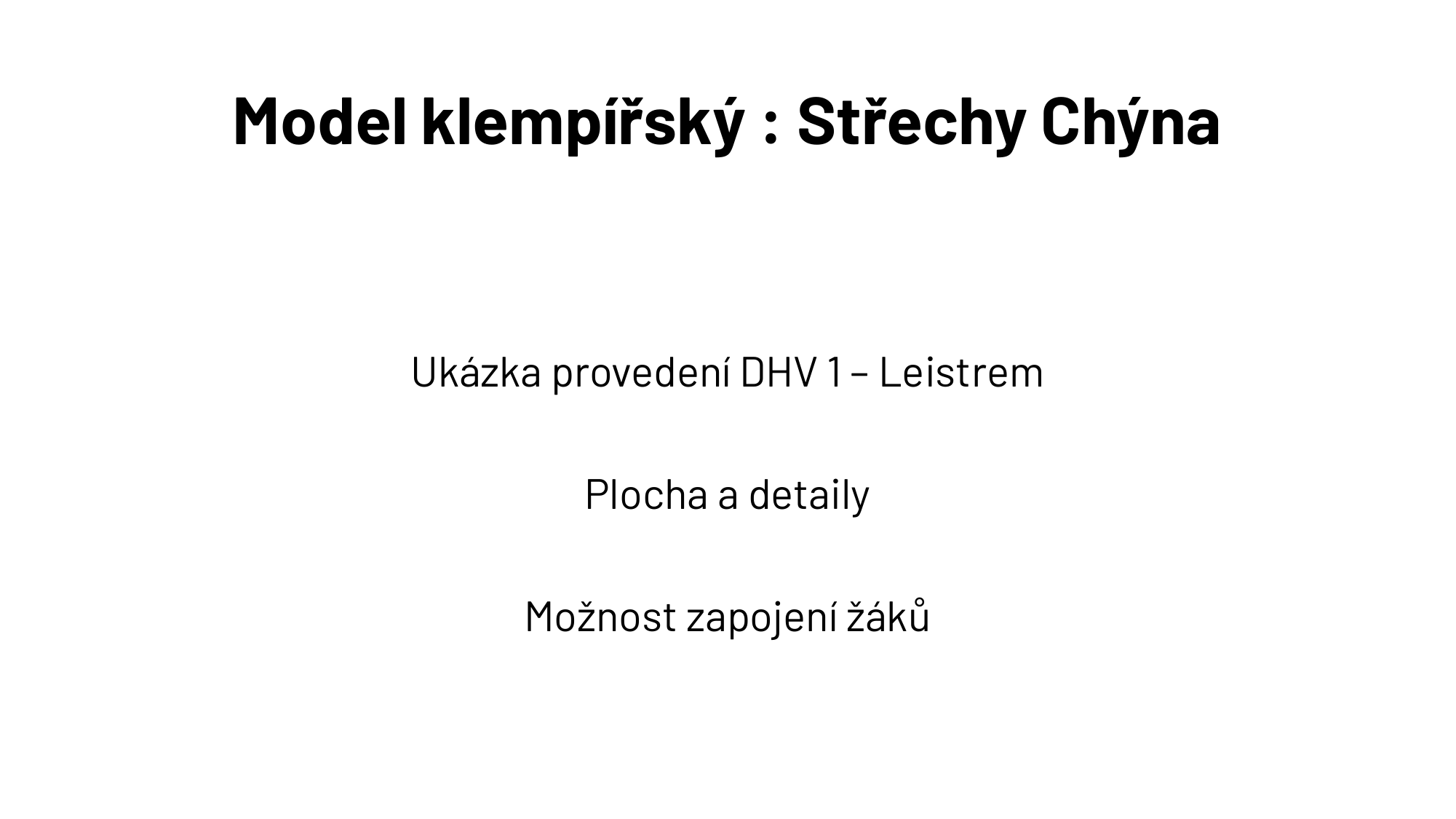

# Model klempířský : Střechy Chýna

Ukázka provedení DHV 1 – Leistrem

Plocha a detaily

Možnost zapojení žáků